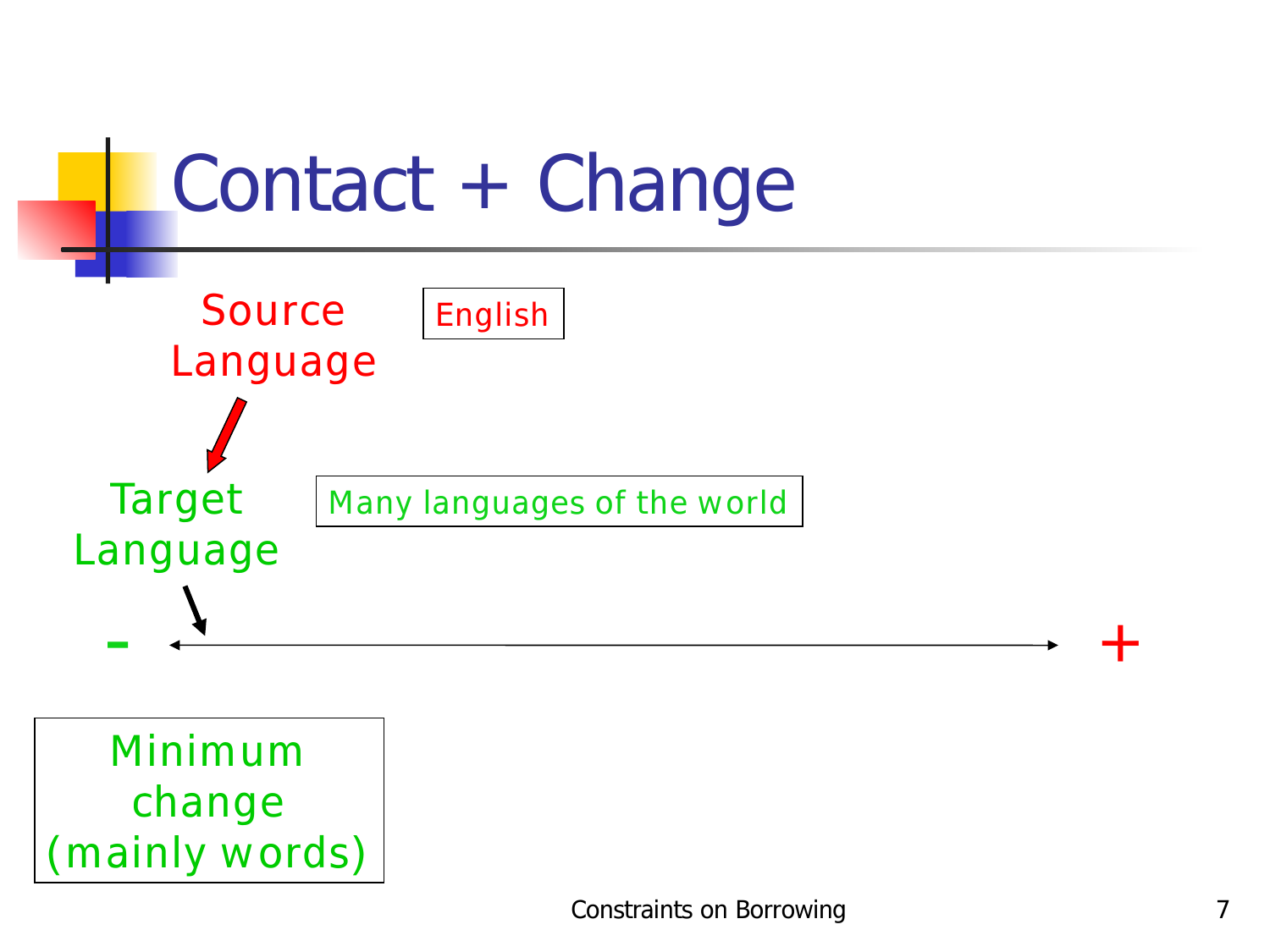

# Contact + Change
Source
Language
English

Target
Language
Many languages of the world
-

+

Minimum
change
(mainly words)
Constraints on Borrowing
7